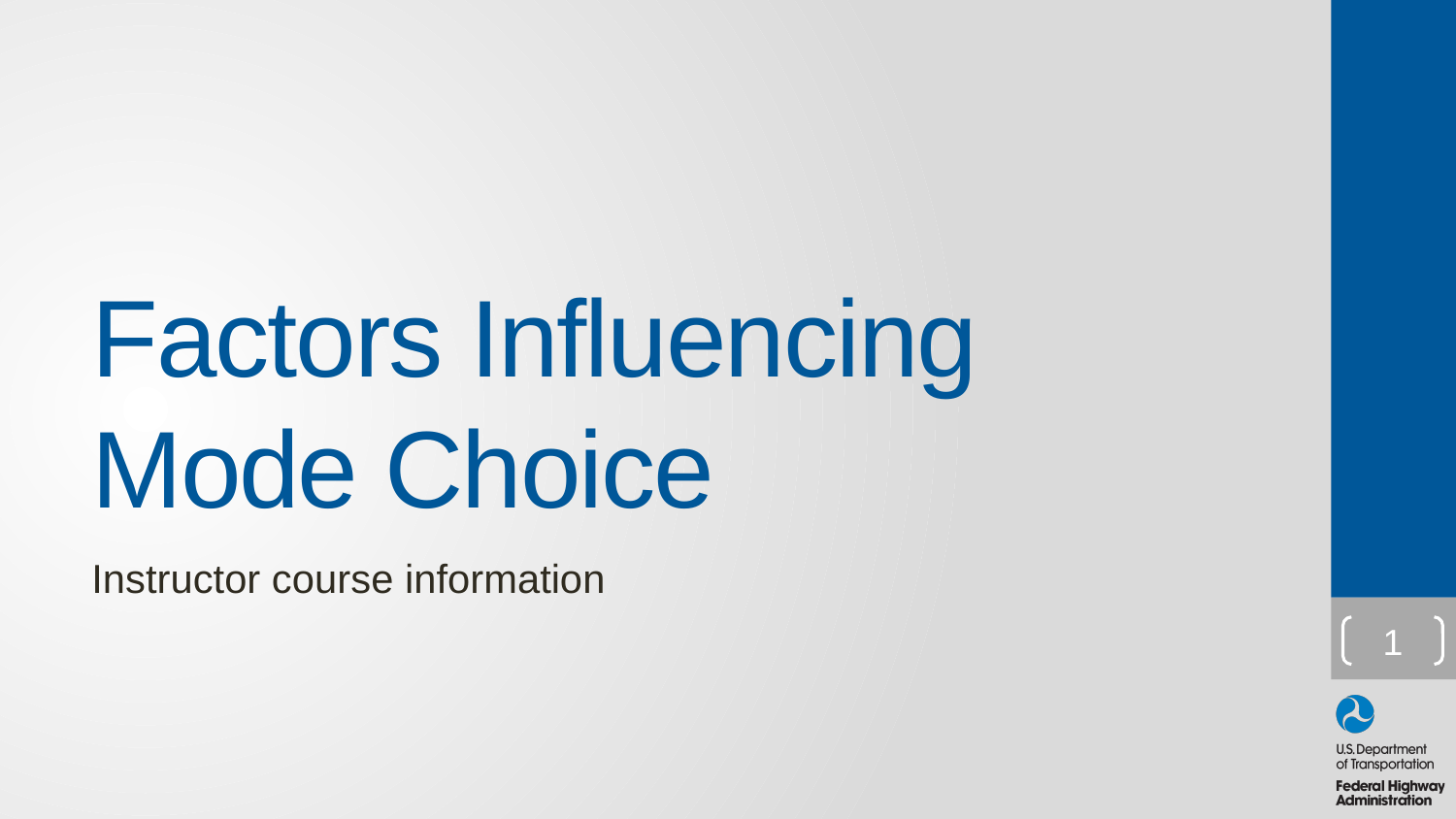

# Factors Influencing Mode Choice
Instructor course information
1